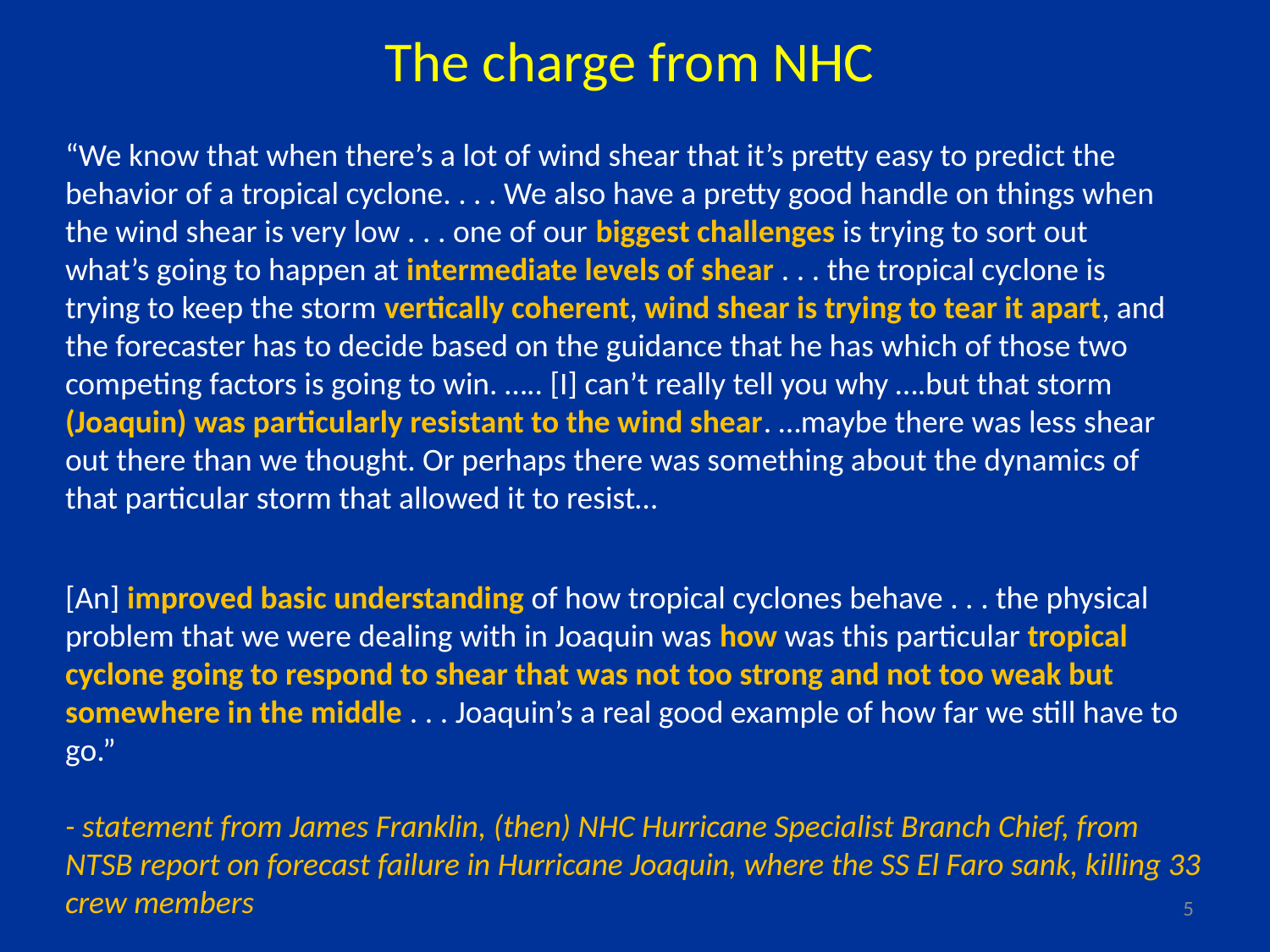

The charge from NHC
“We know that when there’s a lot of wind shear that it’s pretty easy to predict the behavior of a tropical cyclone. . . . We also have a pretty good handle on things when the wind shear is very low . . . one of our biggest challenges is trying to sort out what’s going to happen at intermediate levels of shear . . . the tropical cyclone is trying to keep the storm vertically coherent, wind shear is trying to tear it apart, and the forecaster has to decide based on the guidance that he has which of those two competing factors is going to win. ….. [I] can’t really tell you why ….but that storm (Joaquin) was particularly resistant to the wind shear. …maybe there was less shear out there than we thought. Or perhaps there was something about the dynamics of that particular storm that allowed it to resist…

[An] improved basic understanding of how tropical cyclones behave . . . the physical problem that we were dealing with in Joaquin was how was this particular tropical cyclone going to respond to shear that was not too strong and not too weak but somewhere in the middle . . . Joaquin’s a real good example of how far we still have to go.”

- statement from James Franklin, (then) NHC Hurricane Specialist Branch Chief, from NTSB report on forecast failure in Hurricane Joaquin, where the SS El Faro sank, killing 33 crew members
5